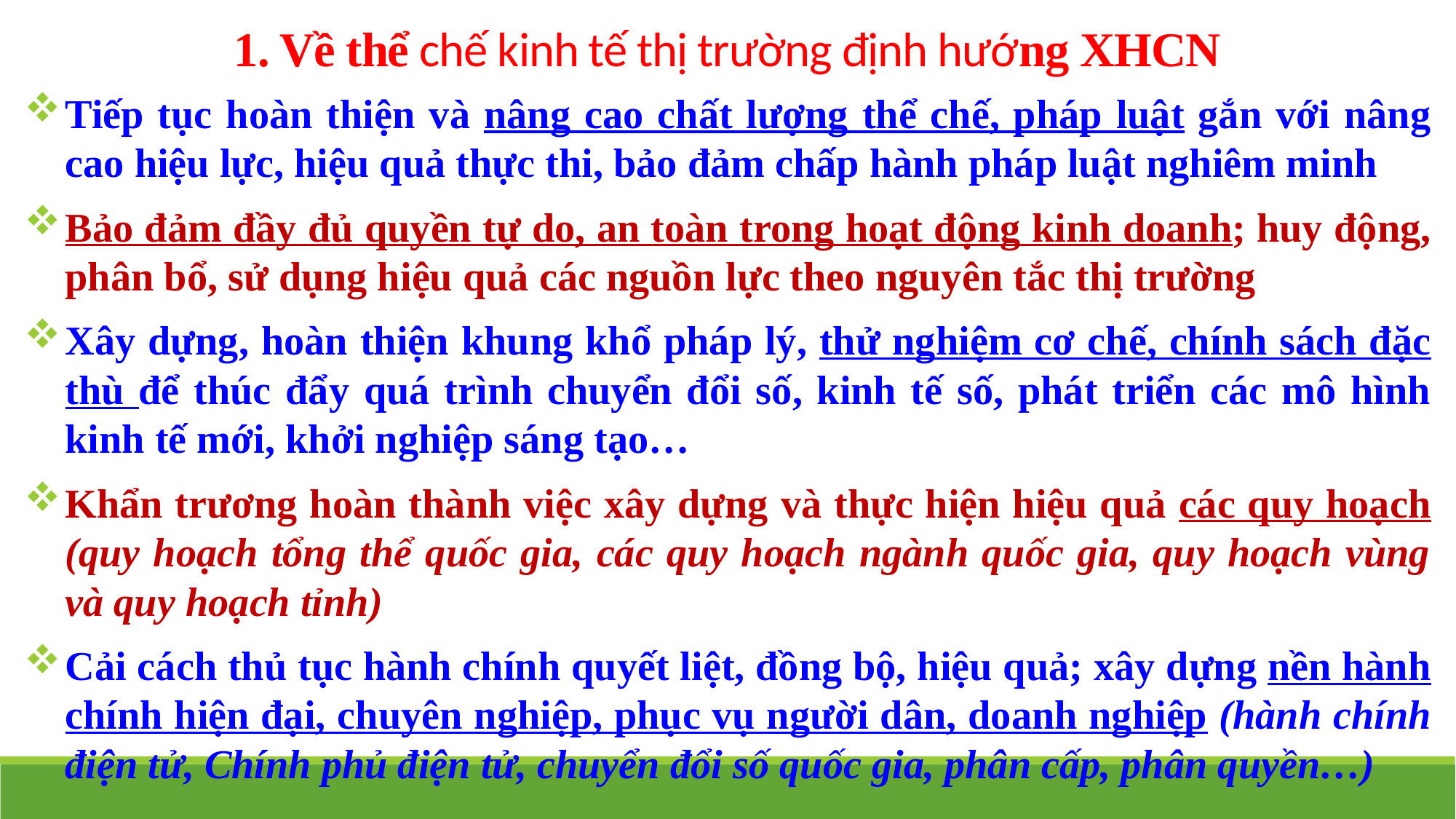

1. Về thể chế kinh tế thị trường định hướng XHCN
Tiếp tục hoàn thiện và nâng cao chất lượng thể chế, pháp luật gắn với nâng cao hiệu lực, hiệu quả thực thi, bảo đảm chấp hành pháp luật nghiêm minh
Bảo đảm đầy đủ quyền tự do, an toàn trong hoạt động kinh doanh; huy động, phân bổ, sử dụng hiệu quả các nguồn lực theo nguyên tắc thị trường
Xây dựng, hoàn thiện khung khổ pháp lý, thử nghiệm cơ chế, chính sách đặc thù để thúc đẩy quá trình chuyển đổi số, kinh tế số, phát triển các mô hình kinh tế mới, khởi nghiệp sáng tạo…
Khẩn trương hoàn thành việc xây dựng và thực hiện hiệu quả các quy hoạch (quy hoạch tổng thể quốc gia, các quy hoạch ngành quốc gia, quy hoạch vùng và quy hoạch tỉnh)
Cải cách thủ tục hành chính quyết liệt, đồng bộ, hiệu quả; xây dựng nền hành chính hiện đại, chuyên nghiệp, phục vụ người dân, doanh nghiệp (hành chính điện tử, Chính phủ điện tử, chuyển đổi số quốc gia, phân cấp, phân quyền…)